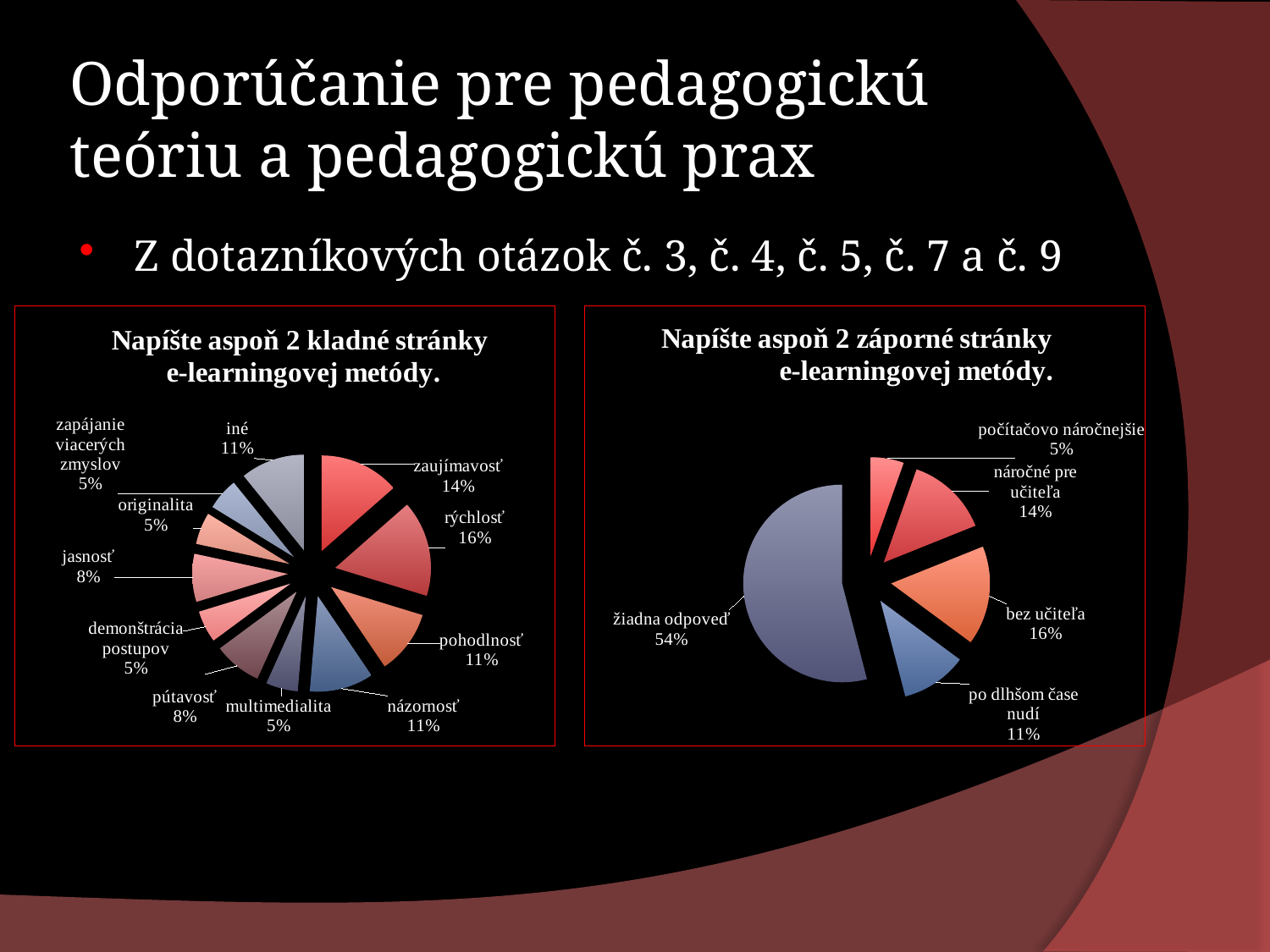

# Odporúčanie pre pedagogickú teóriu a pedagogickú prax
Z dotazníkových otázok č. 3, č. 4, č. 5, č. 7 a č. 9

### Chart: Napíšte aspoň 2 kladné stránky
e-learningovej metódy.

| Category |  |
|---|---|
| zaujímavosť | 13.513513513513512 |
| rýchlosť | 16.216216216216218 |
| pohodlnosť | 10.810810810810812 |
| názornosť | 10.810810810810812 |
| multimedialita | 5.405405405405405 |
| pútavosť | 8.1081081081081 |
| demonštrácia postupov | 5.405405405405405 |
| jasnosť | 8.1081081081081 |
| originalita | 5.405405405405405 |
| zapájanie viacerých zmyslov | 5.405405405405405 |
| iné | 10.810810810810812 |

### Chart: Napíšte aspoň 2 záporné stránky                   e-learningovej metódy.

| Category |  |
|---|---|
| počítačovo náročnejšie | 2.0 |
| náročné pre učiteľa | 5.0 |
| bez učiteľa | 6.0 |
| po dlhšom čase nudí | 4.0 |
| žiadna odpoveď | 20.0 |